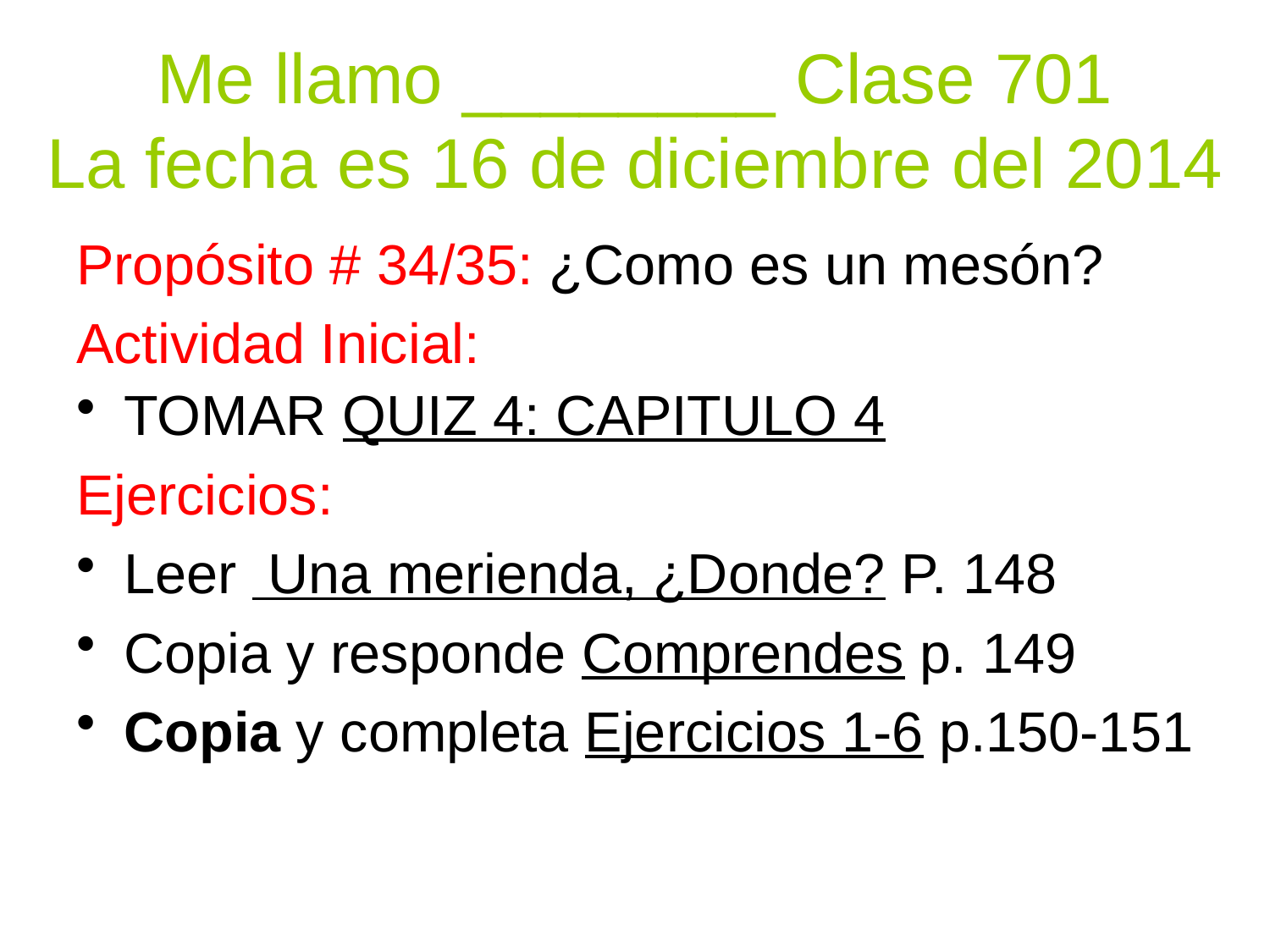

# Me llamo ________ Clase 701 La fecha es 16 de diciembre del 2014
Propósito # 34/35: ¿Como es un mesón?
Actividad Inicial:
TOMAR QUIZ 4: CAPITULO 4
Ejercicios:
Leer  Una merienda, ¿Donde? P. 148
Copia y responde Comprendes p. 149
Copia y completa Ejercicios 1-6 p.150-151